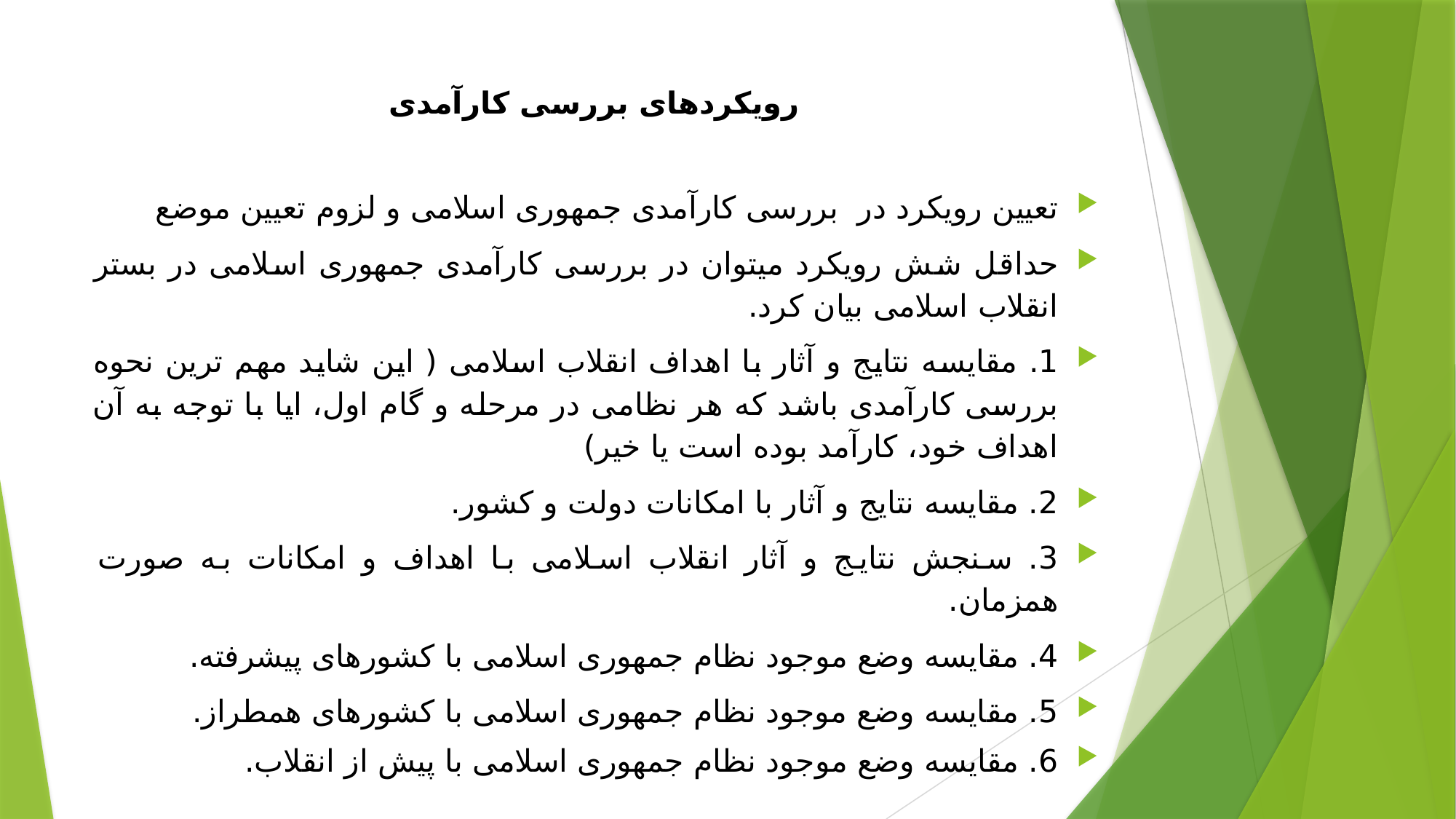

# رویکردهای بررسی کارآمدی
تعیین رویکرد در  بررسی کارآمدی جمهوری اسلامی و لزوم تعیین موضع
حداقل شش رویکرد میتوان در بررسی کارآمدی جمهوری اسلامی در بستر انقلاب اسلامی بیان کرد.
1. مقایسه نتایج و آثار با اهداف انقلاب اسلامی ( این شاید مهم ترین نحوه بررسی کارآمدی باشد که هر نظامی در مرحله و گام اول، ایا با توجه به آن اهداف خود، کارآمد بوده است یا خیر)
2. مقایسه نتایج و آثار با امکانات دولت و کشور.
3. سنجش نتایج و آثار انقلاب اسلامی با اهداف و امکانات به صورت همزمان.
4. مقایسه وضع موجود نظام جمهوری اسلامی با کشورهای پیشرفته.
5. مقایسه وضع موجود نظام جمهوری اسلامی با کشورهای همطراز.
6. مقایسه وضع موجود نظام جمهوری اسلامی با پیش از انقلاب.